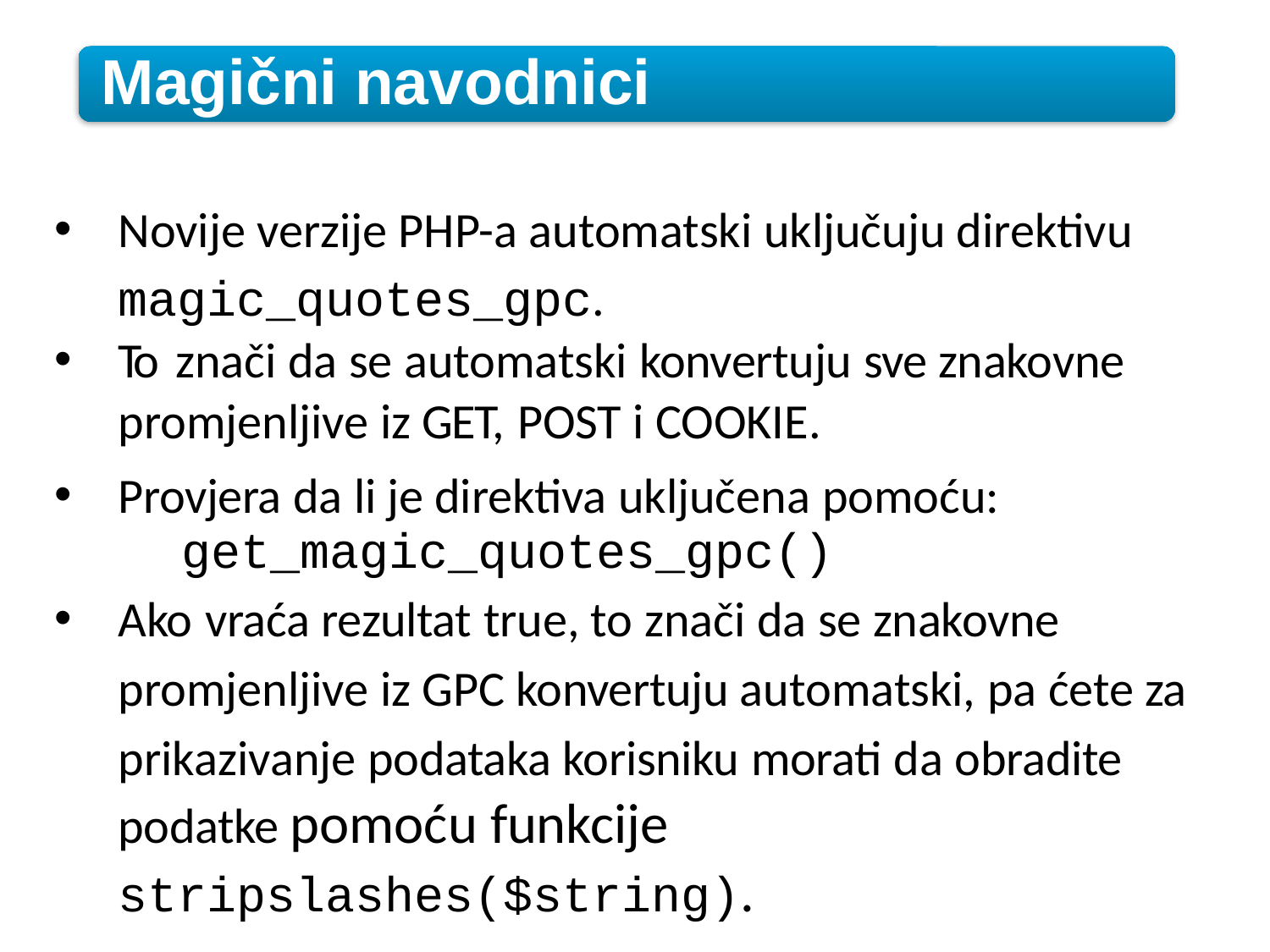

Magični navodnici
Novije verzije PHP-a automatski uključuju direktivu magic_quotes_gpc.
To znači da se automatski konvertuju sve znakovne promjenljive iz GET, POST i COOKIE.
Provjera da li je direktiva uključena pomoću:
	get_magic_quotes_gpc()
Ako vraća rezultat true, to znači da se znakovne promjenljive iz GPC konvertuju automatski, pa ćete za prikazivanje podataka korisniku morati da obradite podatke pomoću funkcije stripslashes($string).